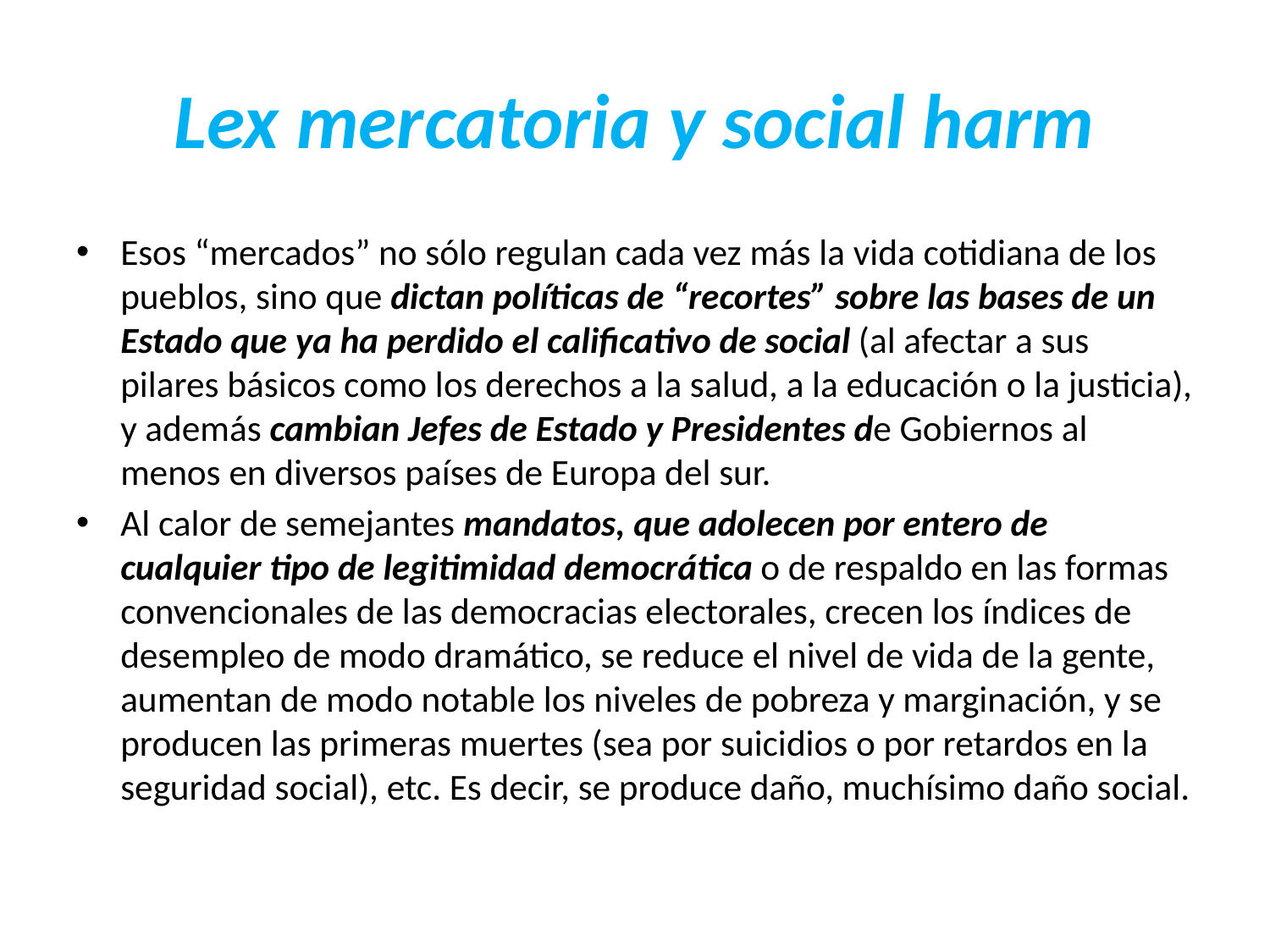

# Lex mercatoria y social harm
Esos “mercados” no sólo regulan cada vez más la vida cotidiana de los pueblos, sino que dictan políticas de “recortes” sobre las bases de un Estado que ya ha perdido el calificativo de social (al afectar a sus pilares básicos como los derechos a la salud, a la educación o la justicia), y además cambian Jefes de Estado y Presidentes de Gobiernos al menos en diversos países de Europa del sur.
Al calor de semejantes mandatos, que adolecen por entero de cualquier tipo de legitimidad democrática o de respaldo en las formas convencionales de las democracias electorales, crecen los índices de desempleo de modo dramático, se reduce el nivel de vida de la gente, aumentan de modo notable los niveles de pobreza y marginación, y se producen las primeras muertes (sea por suicidios o por retardos en la seguridad social), etc. Es decir, se produce daño, muchísimo daño social.